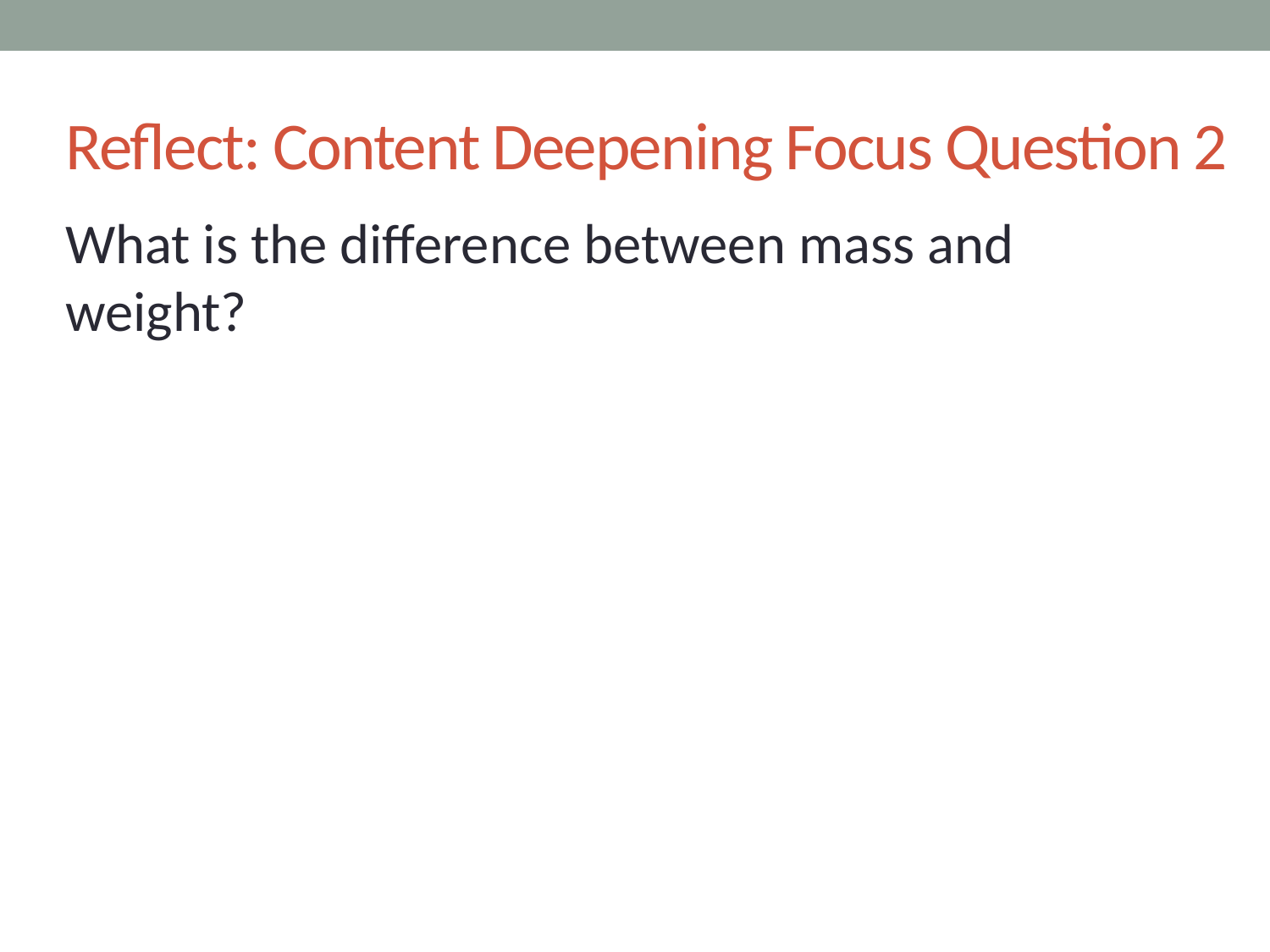

# Reflect: Content Deepening Focus Question 2
What is the difference between mass and weight?